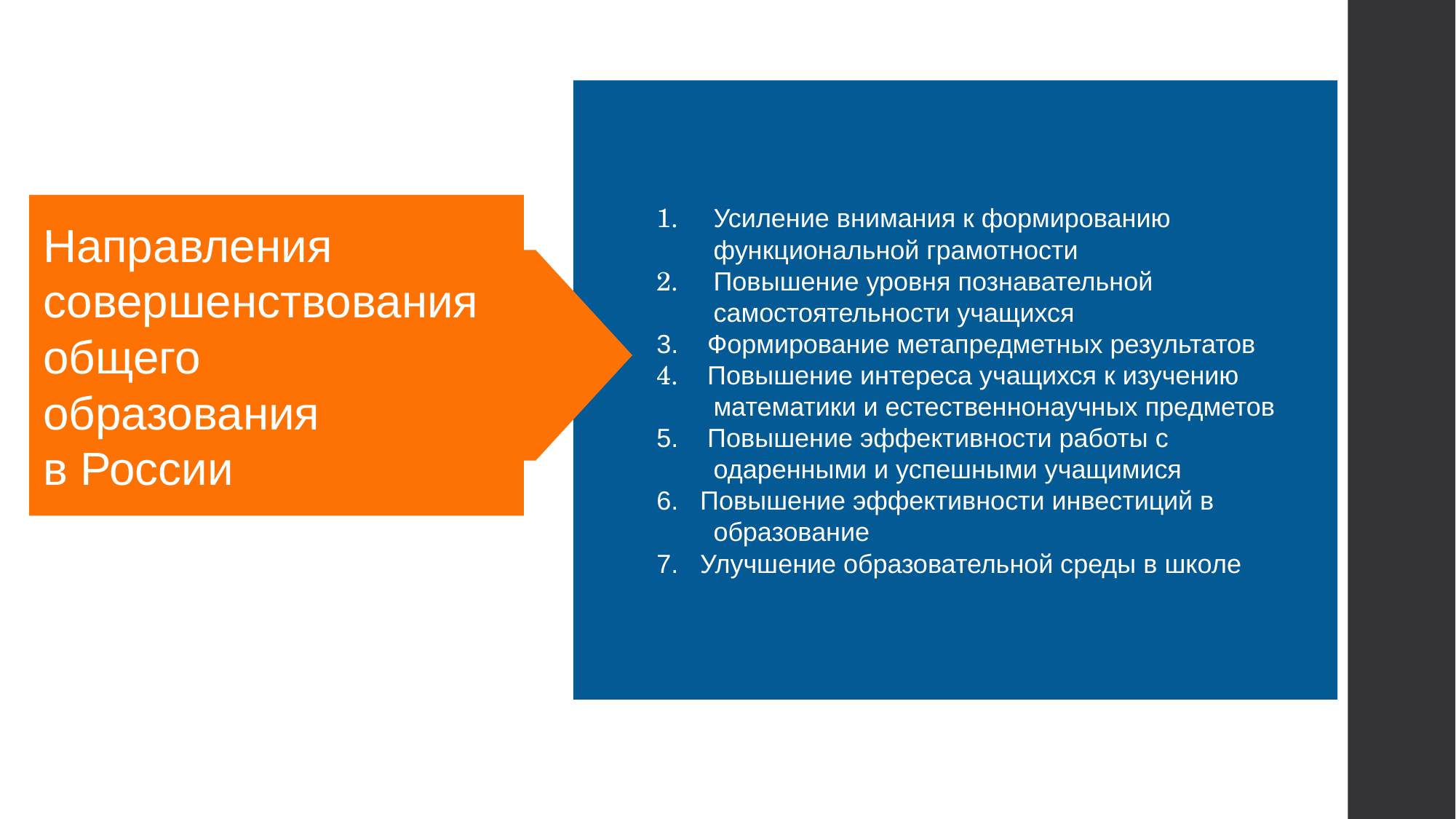

Усиление внимания к формированию функциональной грамотности
Повышение уровня познавательной самостоятельности учащихся
3.    Формирование метапредметных результатов
4.    Повышение интереса учащихся к изучению математики и естественнонаучных предметов
5.    Повышение эффективности работы с одаренными и успешными учащимися
6.   Повышение эффективности инвестиций в образование
7.   Улучшение образовательной среды в школе
Направления
совершенствования
общего
образования
в России